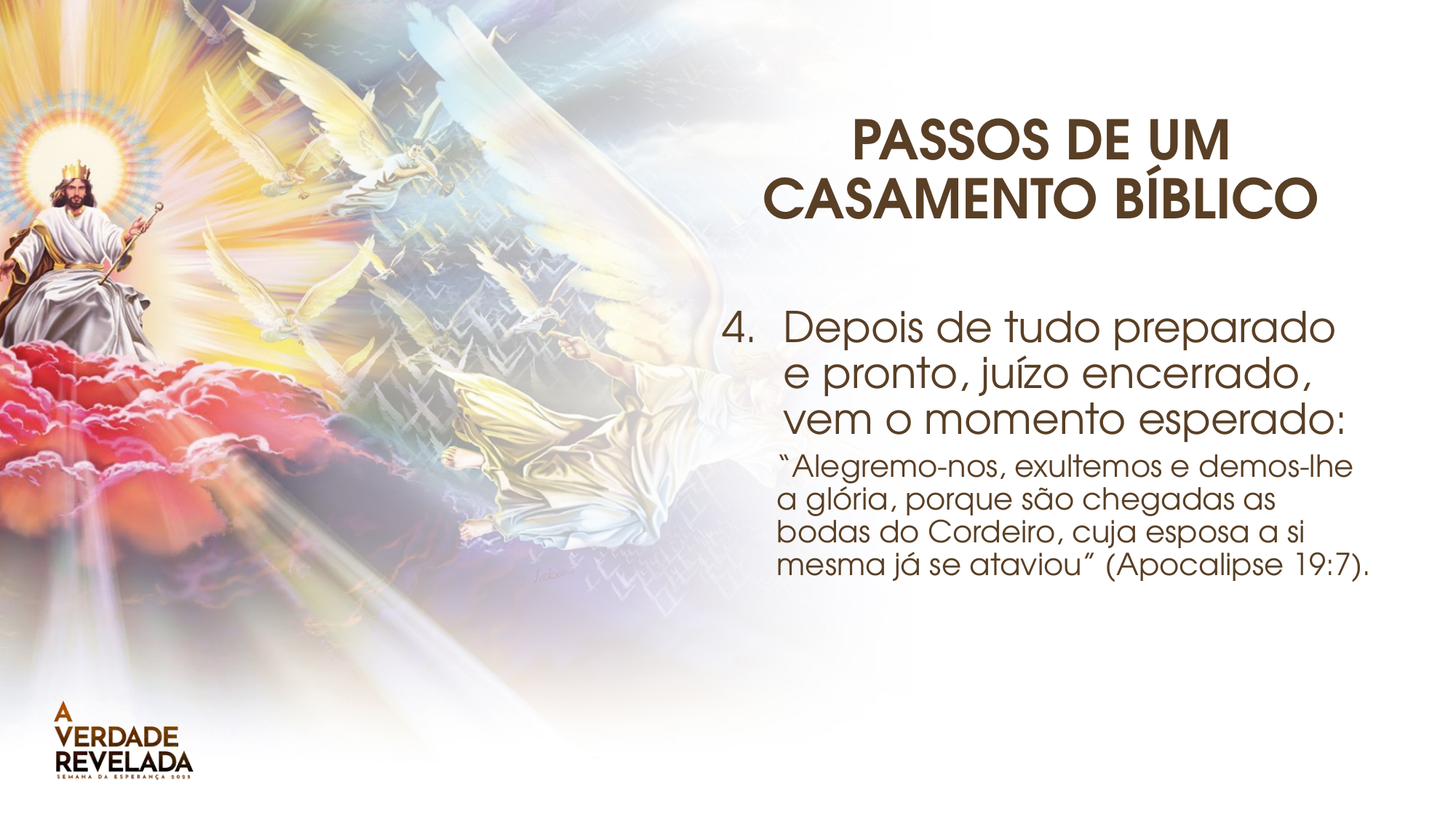

# PASSOS DE UM CASAMENTO BÍBLICO
Depois de tudo preparado e pronto, juízo encerrado, vem o momento esperado:
“Alegremo-nos, exultemos e demos-lhe a glória, porque são chegadas as bodas do Cordeiro, cuja esposa a si mesma já se ataviou” (Apocalipse 19:7).